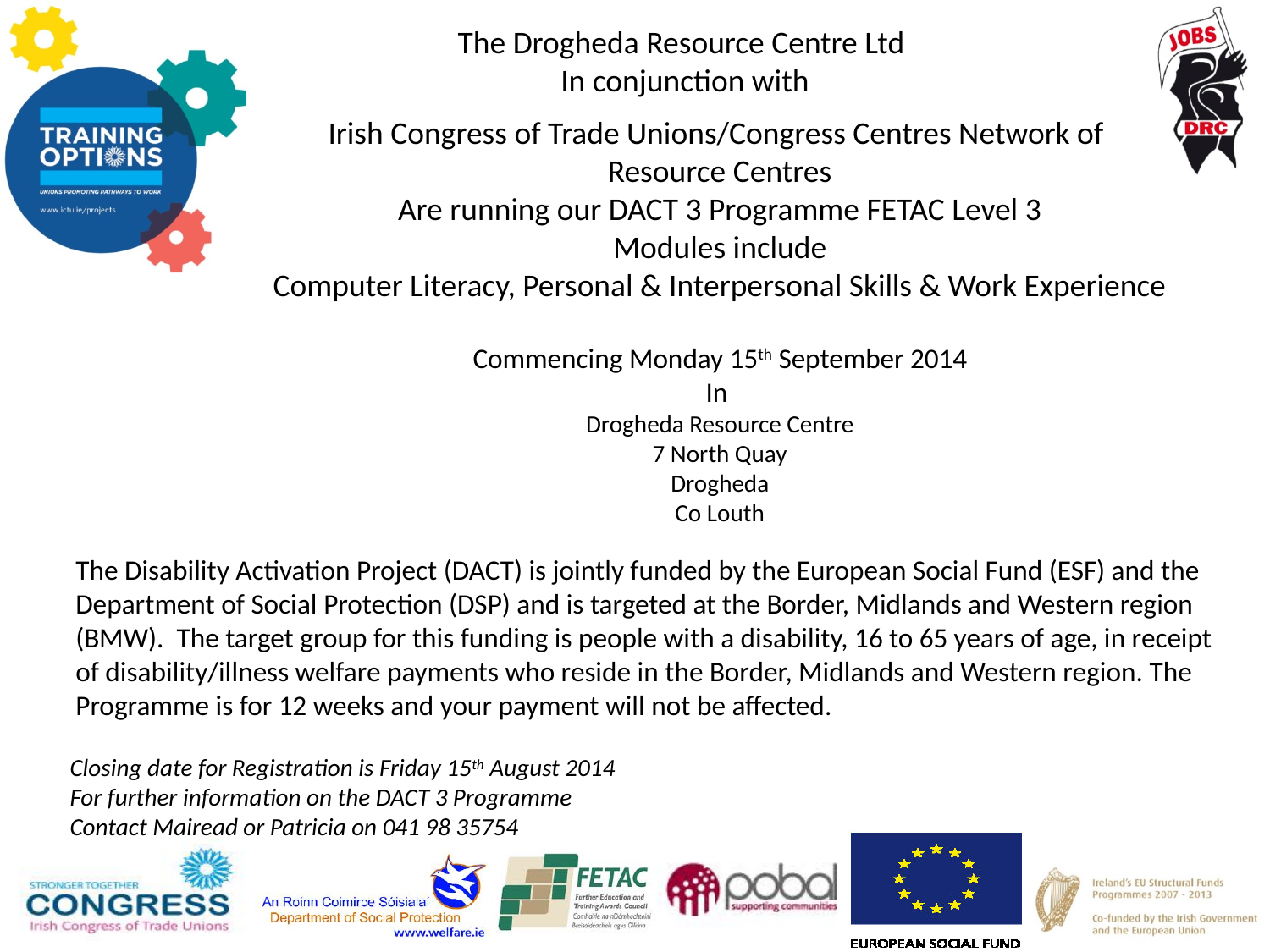

The Drogheda Resource Centre Ltd
In conjunction with
Irish Congress of Trade Unions/Congress Centres Network of
Resource Centres
Are running our DACT 3 Programme FETAC Level 3
Modules include
Computer Literacy, Personal & Interpersonal Skills & Work Experience

Commencing Monday 15th September 2014
In
Drogheda Resource Centre
7 North Quay
Drogheda
Co Louth
The Disability Activation Project (DACT) is jointly funded by the European Social Fund (ESF) and the Department of Social Protection (DSP) and is targeted at the Border, Midlands and Western region (BMW).  The target group for this funding is people with a disability, 16 to 65 years of age, in receipt of disability/illness welfare payments who reside in the Border, Midlands and Western region. The Programme is for 12 weeks and your payment will not be affected.
Closing date for Registration is Friday 15th August 2014
For further information on the DACT 3 Programme
Contact Mairead or Patricia on 041 98 35754